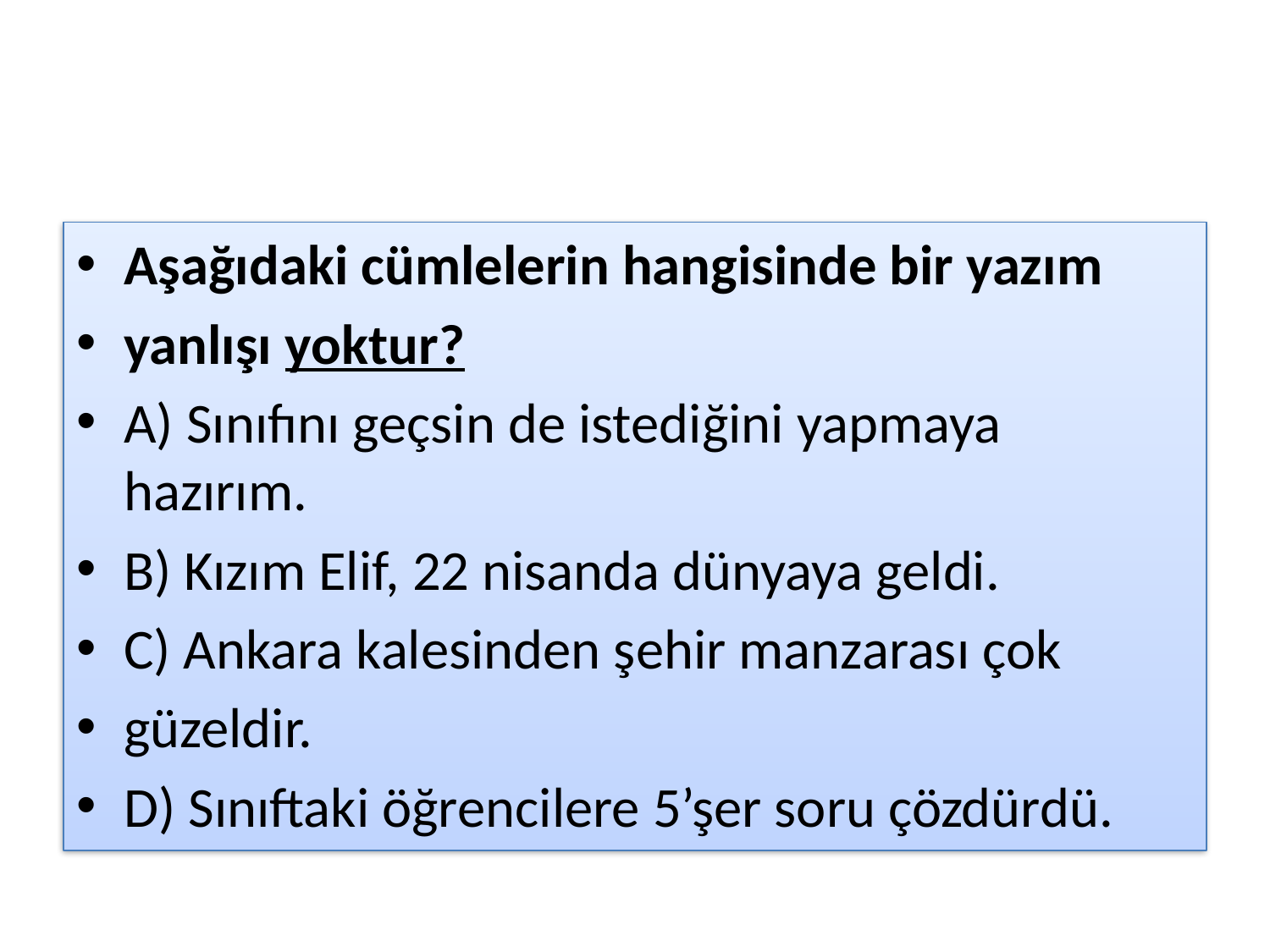

#
Aşağıdaki cümlelerin hangisinde bir yazım
yanlışı yoktur?
A) Sınıfını geçsin de istediğini yapmaya hazırım.
B) Kızım Elif, 22 nisanda dünyaya geldi.
C) Ankara kalesinden şehir manzarası çok
güzeldir.
D) Sınıftaki öğrencilere 5’şer soru çözdürdü.